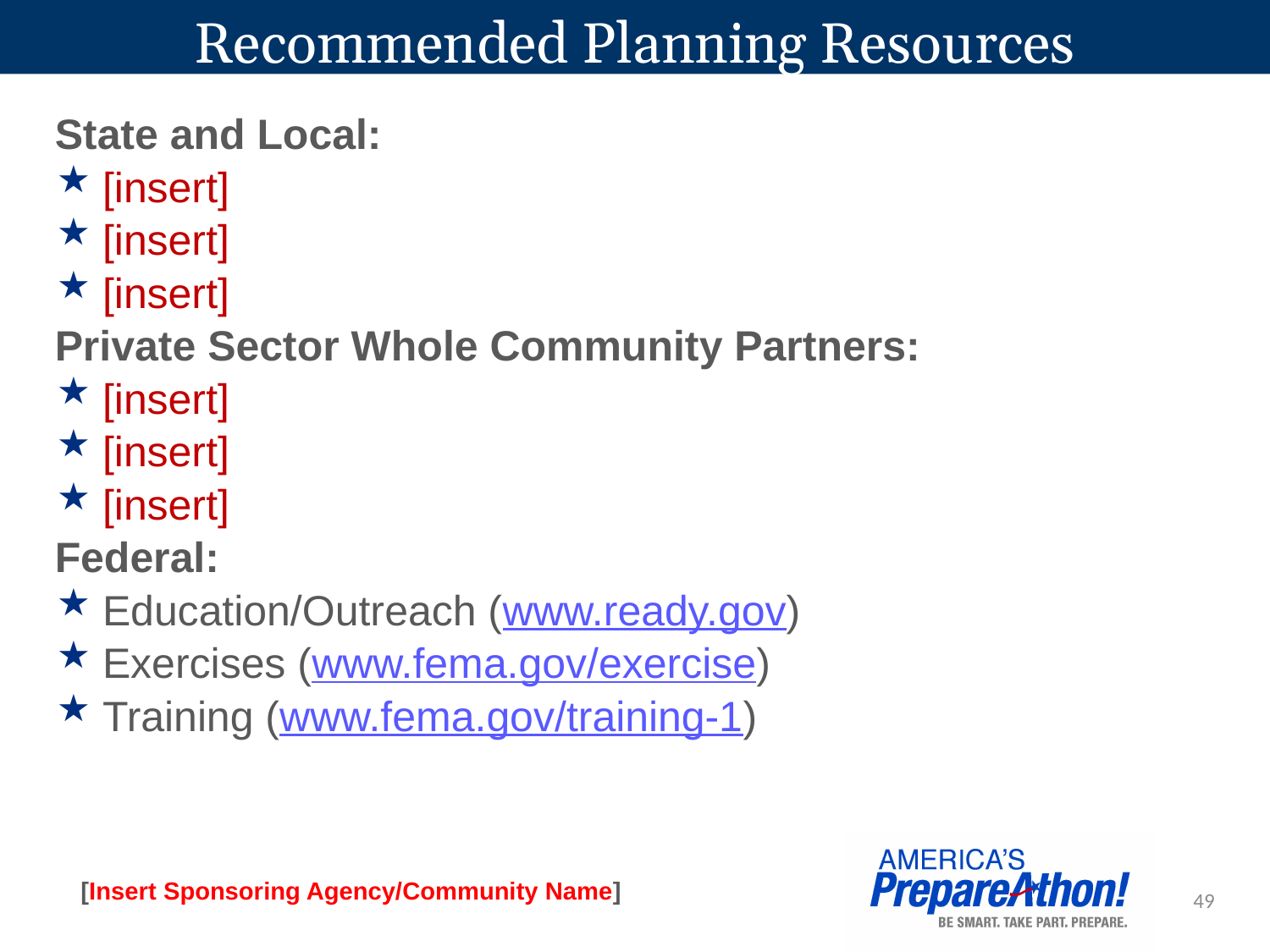

# Recommended Planning Resources
State and Local:
[insert]
[insert]
[insert]
Private Sector Whole Community Partners:
[insert]
[insert]
[insert]
Federal:
Education/Outreach (www.ready.gov)
Exercises (www.fema.gov/exercise)
Training (www.fema.gov/training-1)

49